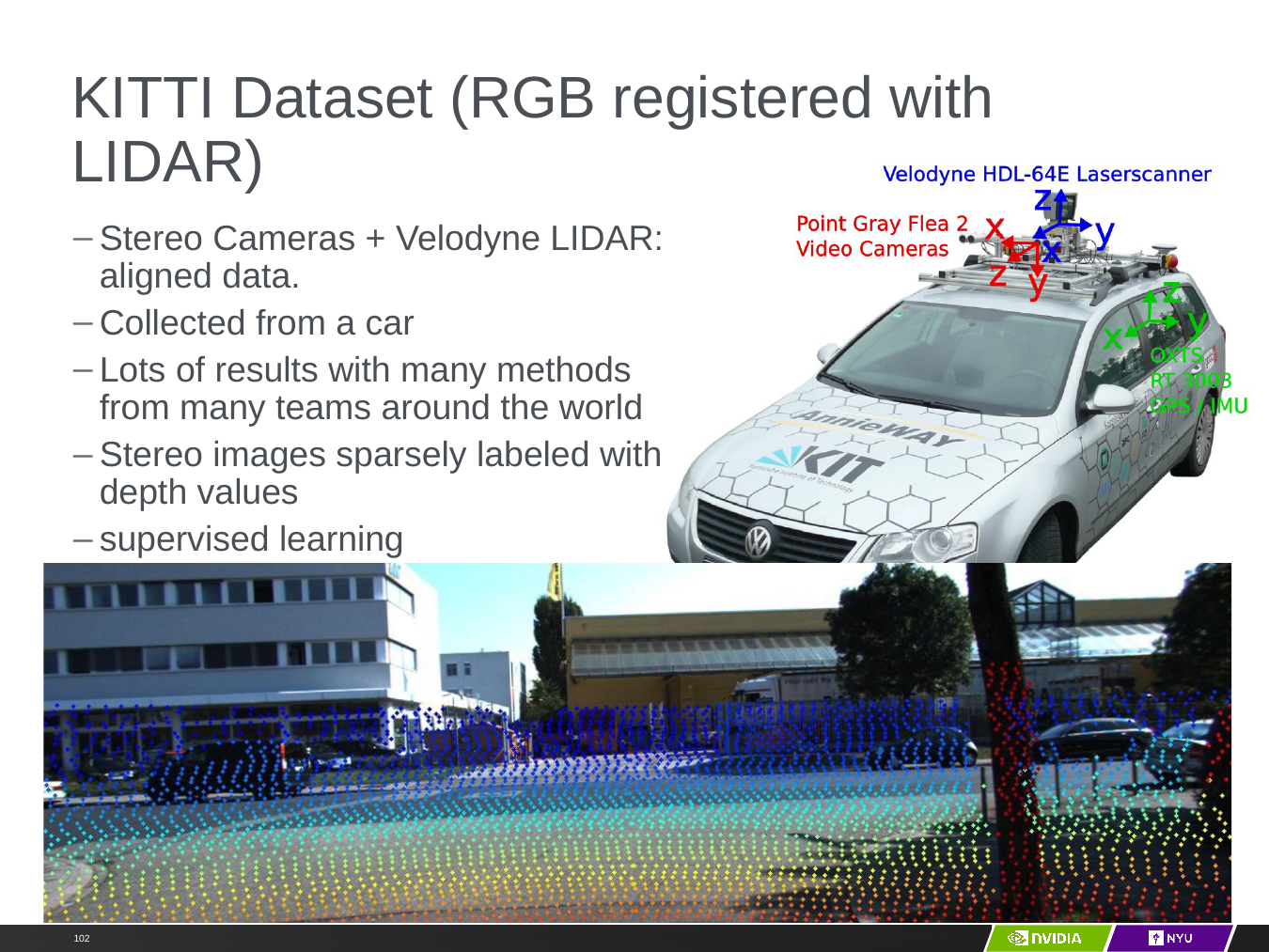

# KITTI Dataset (RGB registered with LIDAR)

Stereo Cameras + Velodyne LIDAR: aligned data.
Collected from a car
Lots of results with many methods from many teams around the world
Stereo images sparsely labeled with  depth values
supervised learning